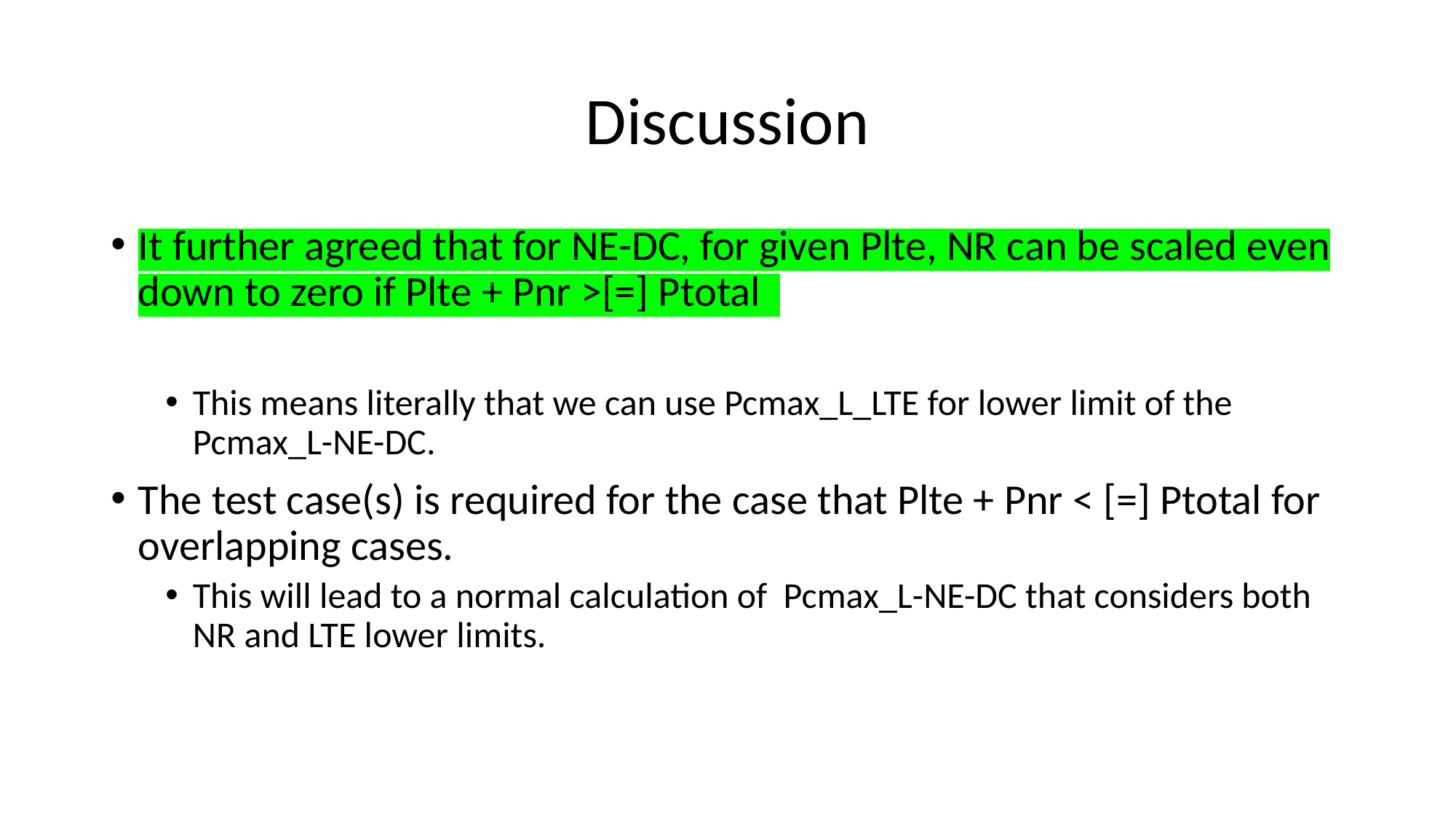

# Discussion
It further agreed that for NE-DC, for given Plte, NR can be scaled even down to zero if Plte + Pnr >[=] Ptotal

This means literally that we can use Pcmax_L_LTE for lower limit of the Pcmax_L-NE-DC.
The test case(s) is required for the case that Plte + Pnr < [=] Ptotal for overlapping cases.
This will lead to a normal calculation of  Pcmax_L-NE-DC that considers both NR and LTE lower limits.